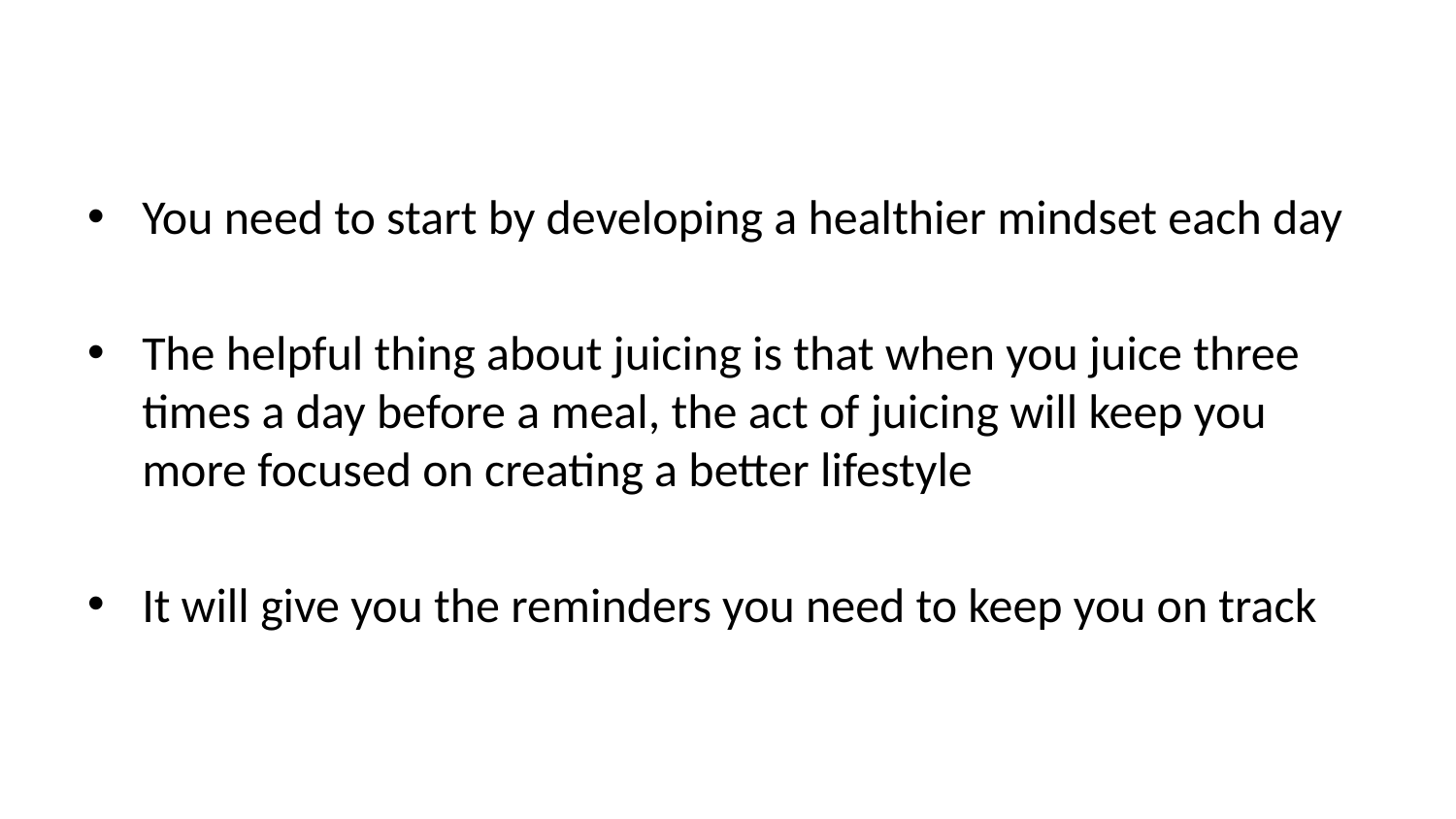

You need to start by developing a healthier mindset each day

The helpful thing about juicing is that when you juice three times a day before a meal, the act of juicing will keep you more focused on creating a better lifestyle

It will give you the reminders you need to keep you on track